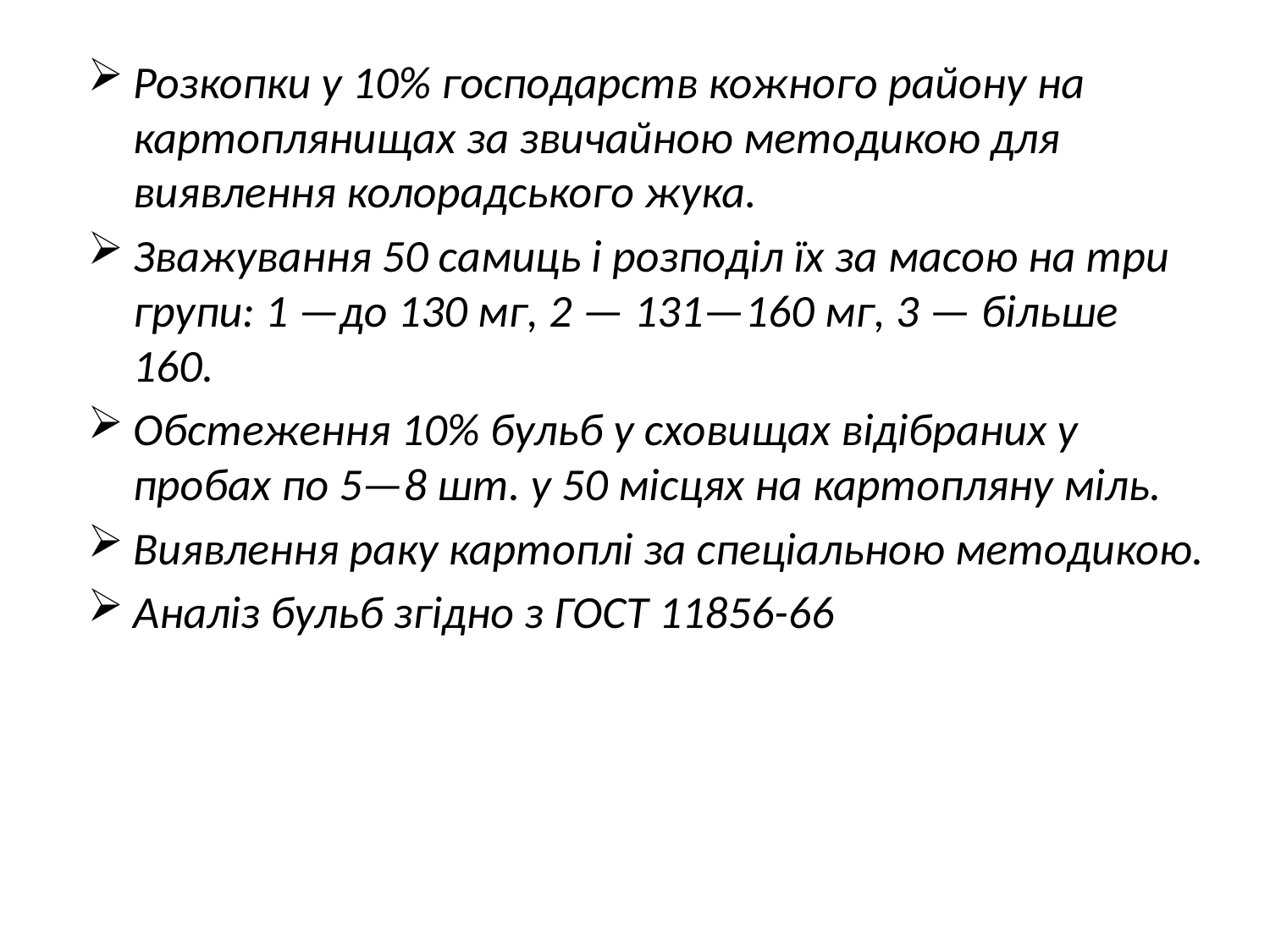

Розкопки у 10% господарств кожного району на картоплянищах за звичайною методикою для виявлення колорадського жука.
Зважування 50 самиць і розподіл їх за масою на три групи: 1 —до 130 мг, 2 — 131—160 мг, 3 — більше 160.
Обстеження 10% бульб у сховищах відібраних у пробах по 5—8 шт. у 50 місцях на картопляну міль.
Виявлення раку картоплі за спеціальною методикою.
Аналіз бульб згідно з ГОСТ 11856-66